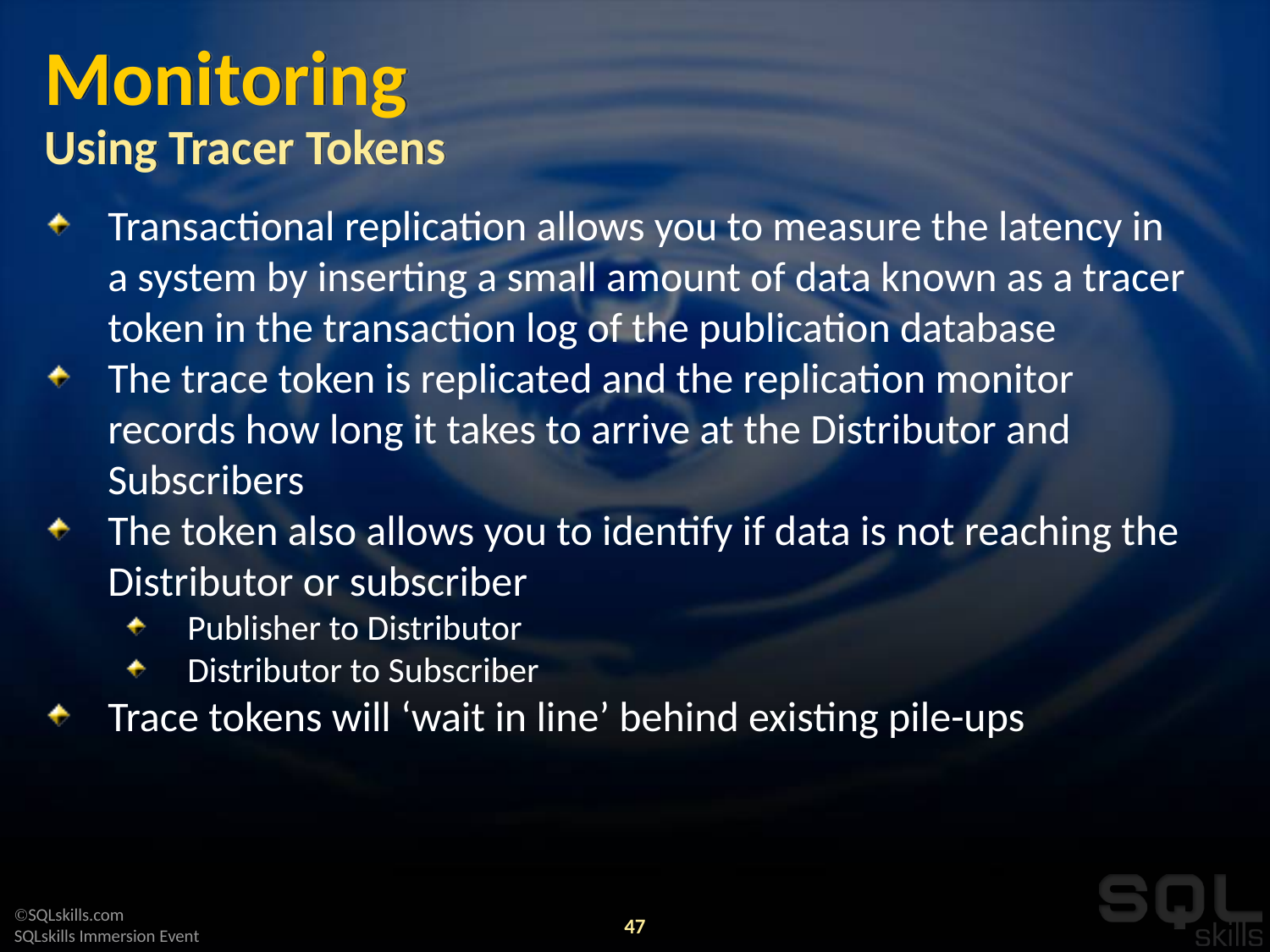

# Monitoring Using Tracer Tokens
Transactional replication allows you to measure the latency in a system by inserting a small amount of data known as a tracer token in the transaction log of the publication database
The trace token is replicated and the replication monitor records how long it takes to arrive at the Distributor and Subscribers
The token also allows you to identify if data is not reaching the Distributor or subscriber
Publisher to Distributor
Distributor to Subscriber
Trace tokens will ‘wait in line’ behind existing pile-ups
47